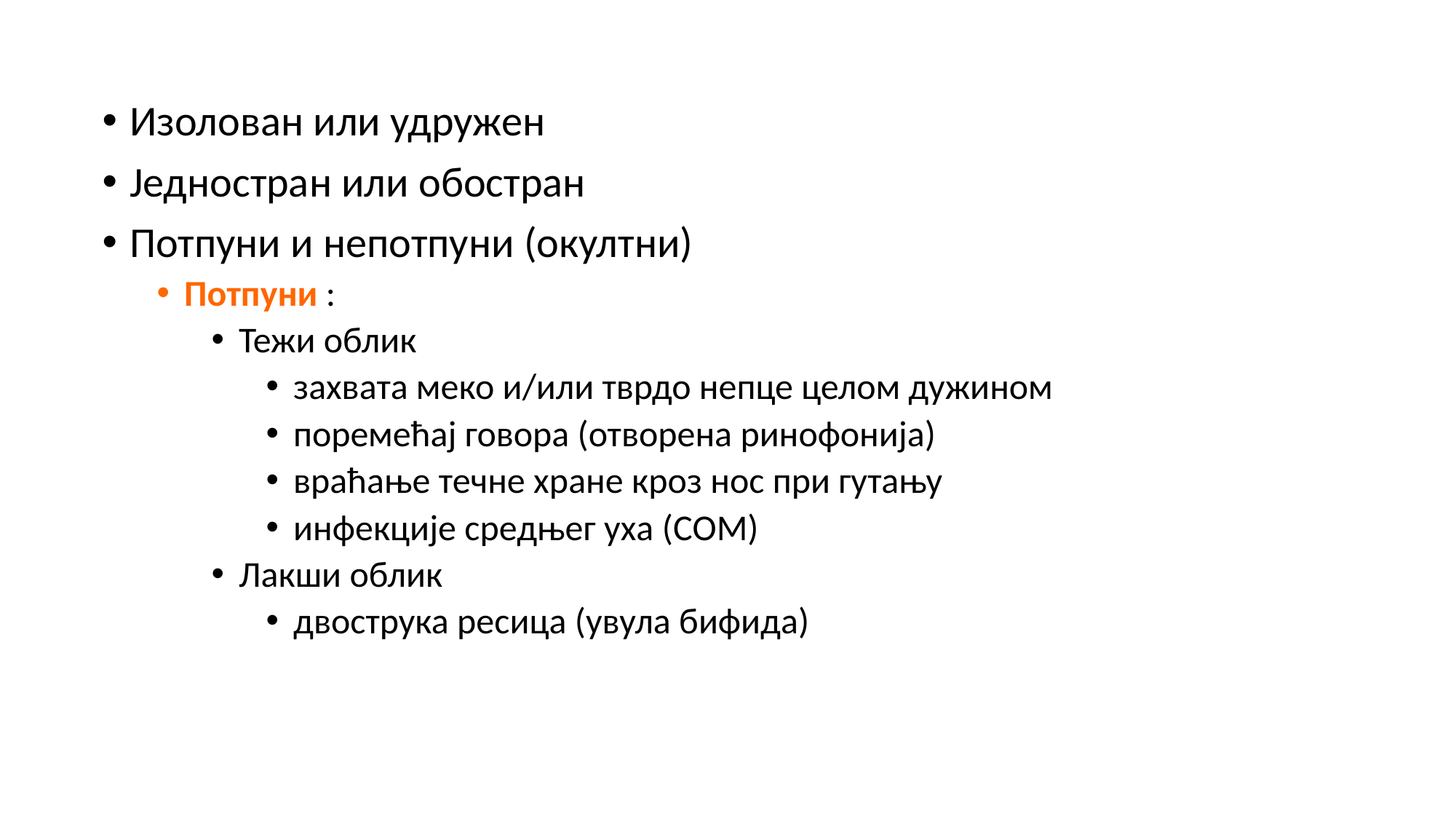

Изолован или удружен
Једностран или обостран
Потпуни и непотпуни (окултни)
Потпуни :
Тежи облик
захвата меко и/или тврдо непце целом дужином
поремећај говора (отворена ринофонија)
враћање течне хране кроз нос при гутању
инфекције средњег уха (СОМ)
Лакши облик
двострука ресица (увула бифида)